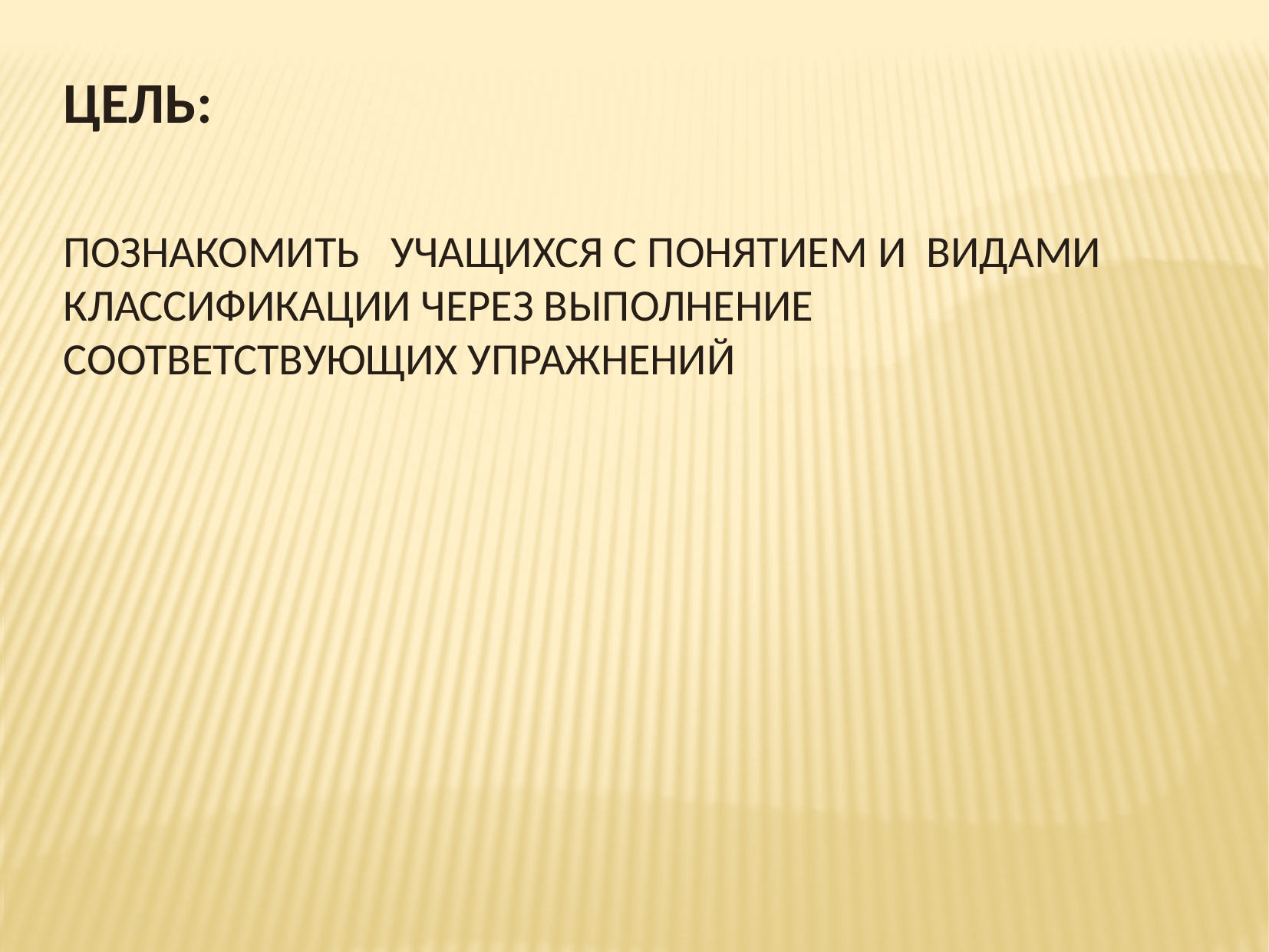

ЦЕЛЬ:

ПОЗНАКОМИТЬ   УЧАЩИХСЯ С ПОНЯТИЕМ И  ВИДАМИ КЛАССИФИКАЦИИ ЧЕРЕЗ ВЫПОЛНЕНИЕ СООТВЕТСТВУЮЩИХ УПРАЖНЕНИЙ